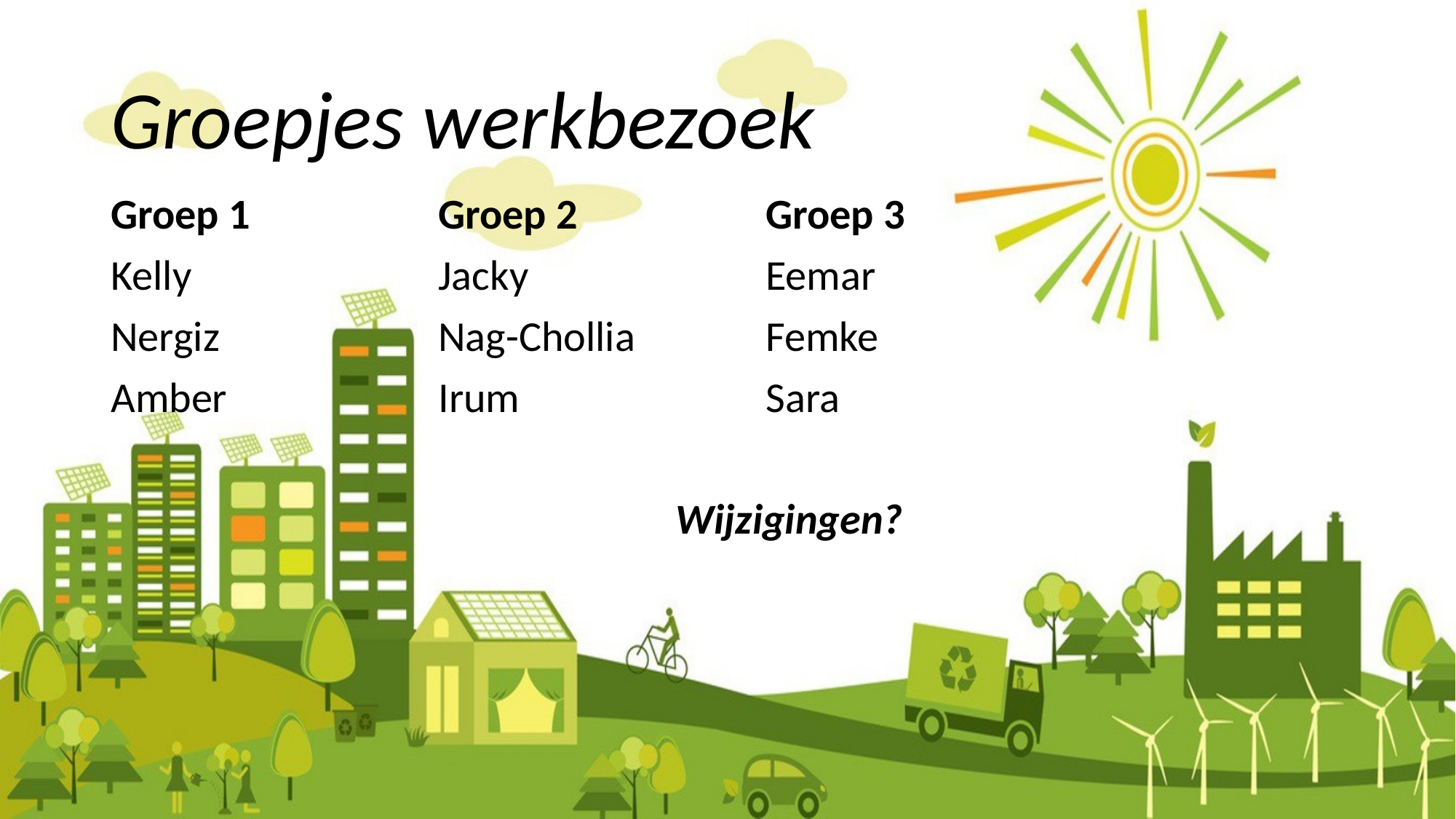

# Groepjes werkbezoek
Groep 1		Groep 2		Groep 3
Kelly			Jacky			Eemar
Nergiz			Nag-Chollia		Femke
Amber 		Irum			Sara

					  Wijzigingen?